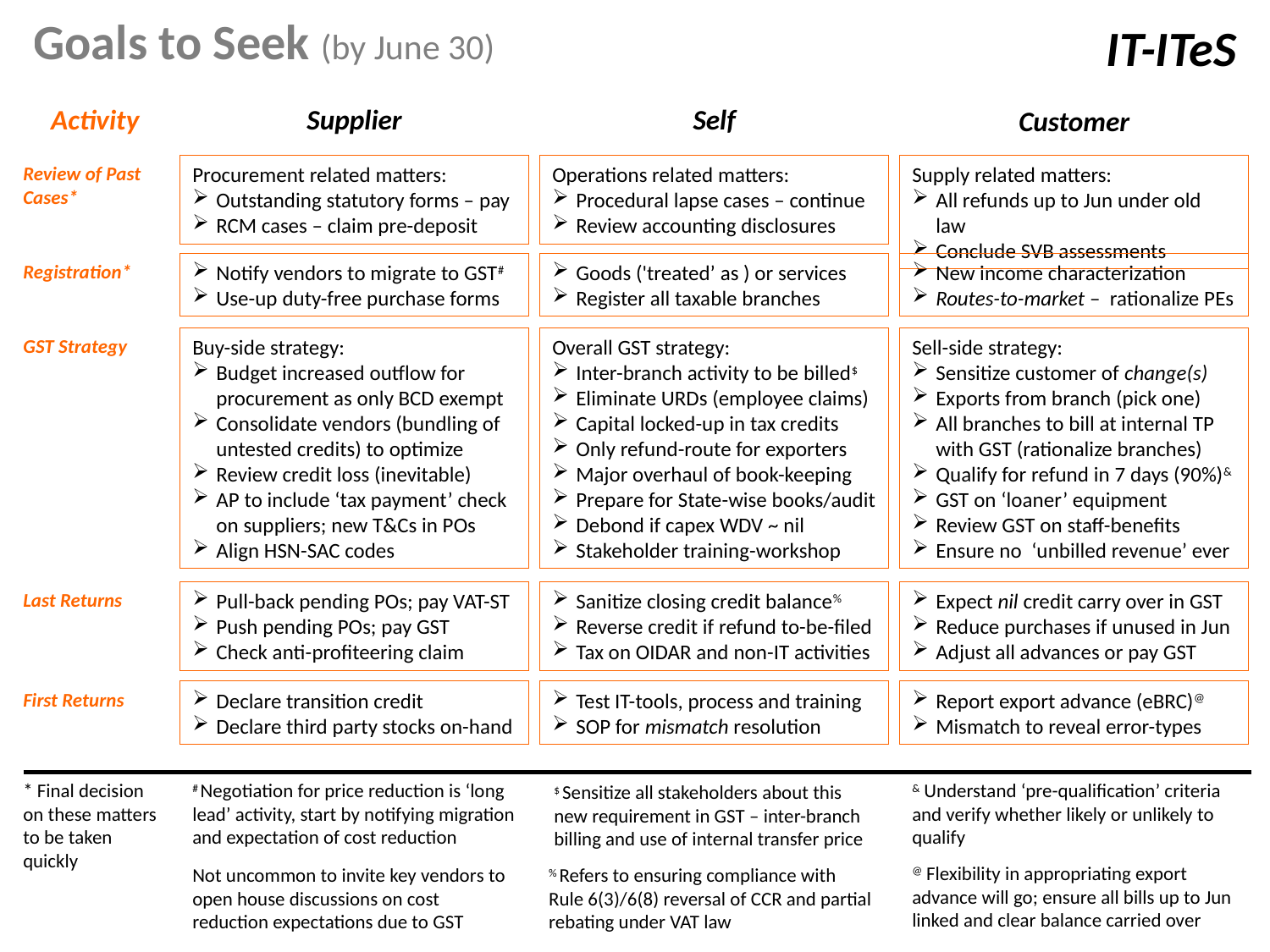

Goals to Seek (by June 30)
IT-ITeS
Activity
Supplier
Self
Customer
Review of Past Cases*
Procurement related matters:
Outstanding statutory forms – pay
RCM cases – claim pre-deposit
Operations related matters:
Procedural lapse cases – continue
Review accounting disclosures
Supply related matters:
All refunds up to Jun under old law
Conclude SVB assessments
Registration*
Notify vendors to migrate to GST#
Use-up duty-free purchase forms
Goods ('treated’ as ) or services
Register all taxable branches
New income characterization
Routes-to-market –  rationalize PEs
GST Strategy
Buy-side strategy:
Budget increased outflow for procurement as only BCD exempt
Consolidate vendors (bundling of untested credits) to optimize
Review credit loss (inevitable)
AP to include ‘tax payment’ check on suppliers; new T&Cs in POs
Align HSN-SAC codes
Overall GST strategy:
Inter-branch activity to be billed$
Eliminate URDs (employee claims)
Capital locked-up in tax credits
Only refund-route for exporters
Major overhaul of book-keeping
Prepare for State-wise books/audit
Debond if capex WDV ~ nil
Stakeholder training-workshop
Sell-side strategy:
Sensitize customer of change(s)
Exports from branch (pick one)
All branches to bill at internal TP with GST (rationalize branches)
Qualify for refund in 7 days (90%)&
GST on ‘loaner’ equipment
Review GST on staff-benefits
Ensure no  ‘unbilled revenue’ ever
Last Returns
Pull-back pending POs; pay VAT-ST
Push pending POs; pay GST
Check anti-profiteering claim
Sanitize closing credit balance%
Reverse credit if refund to-be-filed
Tax on OIDAR and non-IT activities
Expect nil credit carry over in GST
Reduce purchases if unused in Jun
Adjust all advances or pay GST
First Returns
Declare transition credit
Declare third party stocks on-hand
Test IT-tools, process and training
SOP for mismatch resolution
Report export advance (eBRC)@
Mismatch to reveal error-types
* Final decision on these matters to be taken quickly
# Negotiation for price reduction is ‘long lead’ activity, start by notifying migration and expectation of cost reduction
& Understand ‘pre-qualification’ criteria and verify whether likely or unlikely to qualify
$ Sensitize all stakeholders about this new requirement in GST – inter-branch billing and use of internal transfer price
@ Flexibility in appropriating export advance will go; ensure all bills up to Jun linked and clear balance carried over
% Refers to ensuring compliance with Rule 6(3)/6(8) reversal of CCR and partial rebating under VAT law
Not uncommon to invite key vendors to open house discussions on cost reduction expectations due to GST